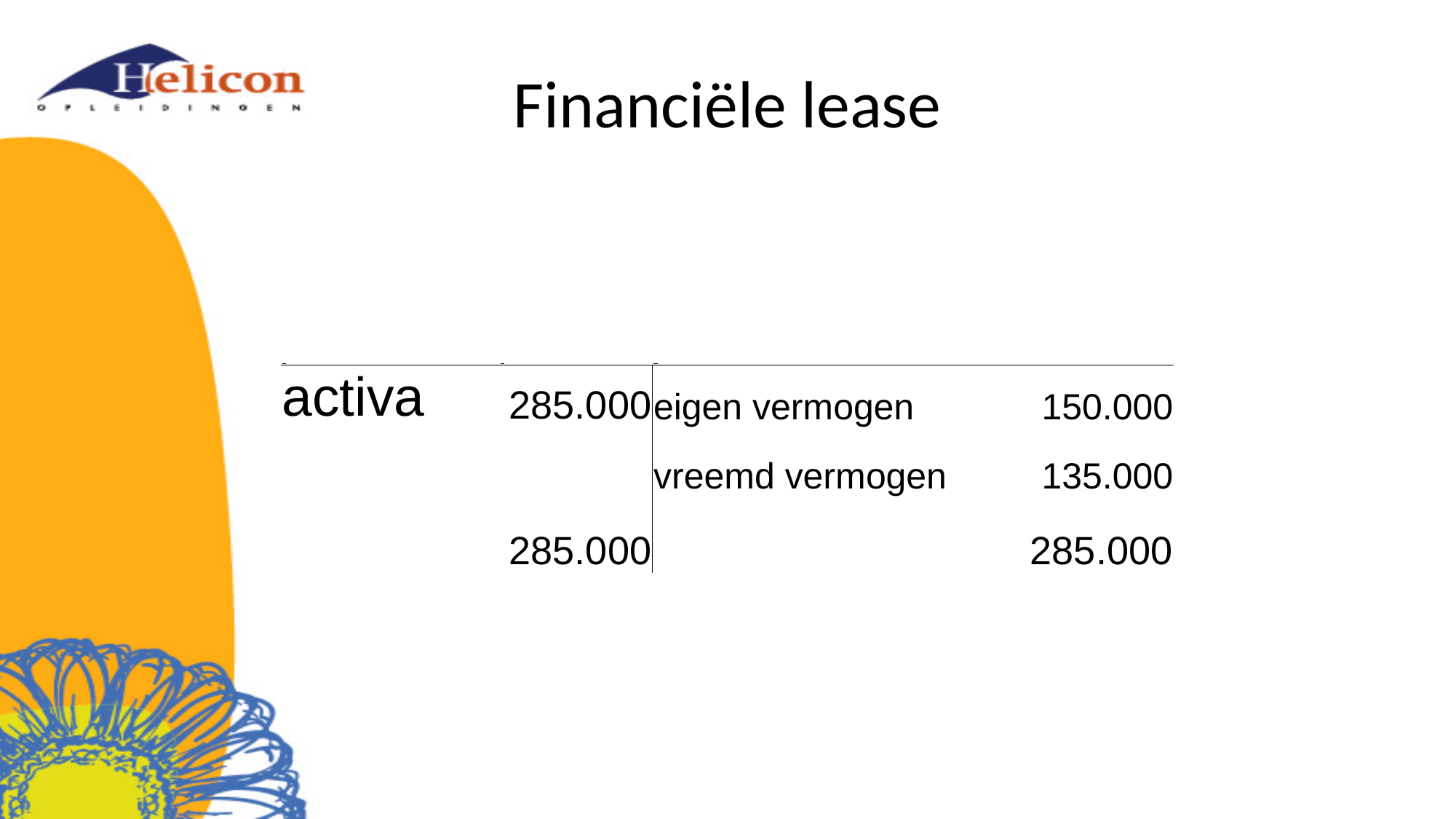

# Financiële lease
|  |  |  |  |  |  |  |  |  |
| --- | --- | --- | --- | --- | --- | --- | --- | --- |
| activa |  | 285.000 | eigen vermogen |  |  |  |  | 150.000 |
|  |  |  | vreemd vermogen |  |  |  |  | 135.000 |
|  |  | 285.000 |  |  |  |  |  | 285.000 |